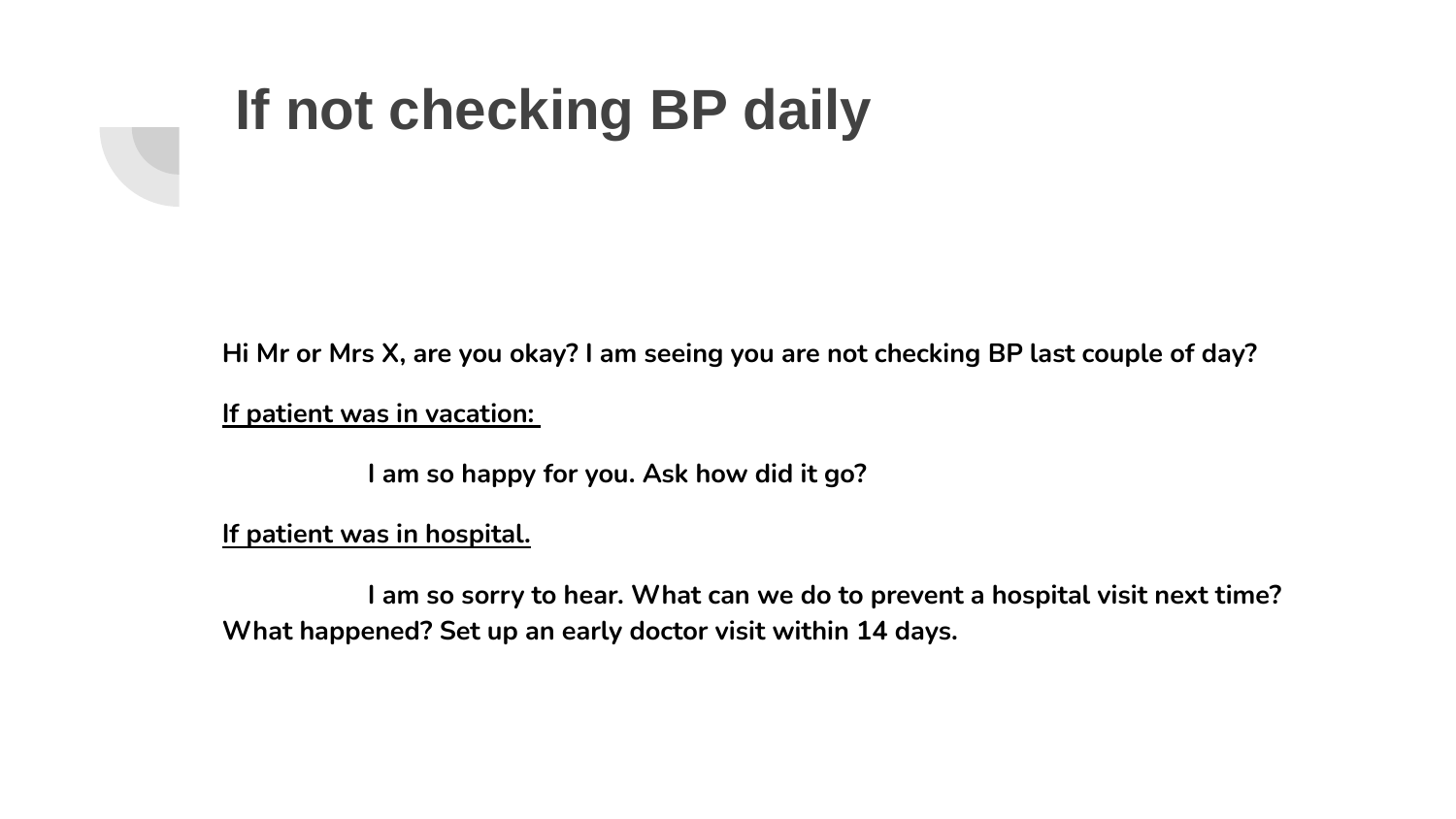

# If not checking BP daily
Hi Mr or Mrs X, are you okay? I am seeing you are not checking BP last couple of day?
If patient was in vacation:
	I am so happy for you. Ask how did it go?
If patient was in hospital.
	I am so sorry to hear. What can we do to prevent a hospital visit next time? What happened? Set up an early doctor visit within 14 days.